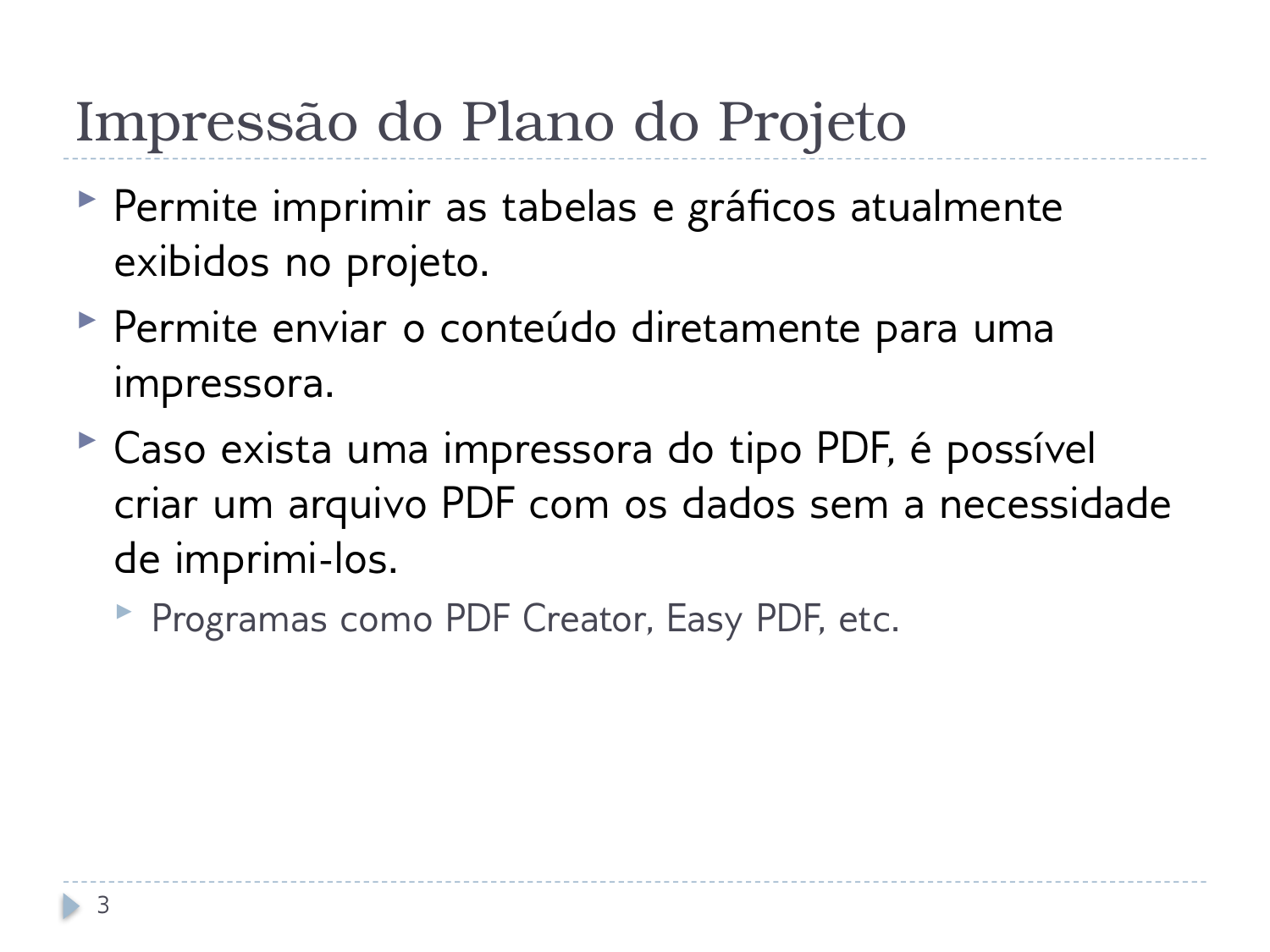

# Impressão do Plano do Projeto
Permite imprimir as tabelas e gráficos atualmente exibidos no projeto.
Permite enviar o conteúdo diretamente para uma impressora.
Caso exista uma impressora do tipo PDF, é possível criar um arquivo PDF com os dados sem a necessidade de imprimi-los.
Programas como PDF Creator, Easy PDF, etc.
3